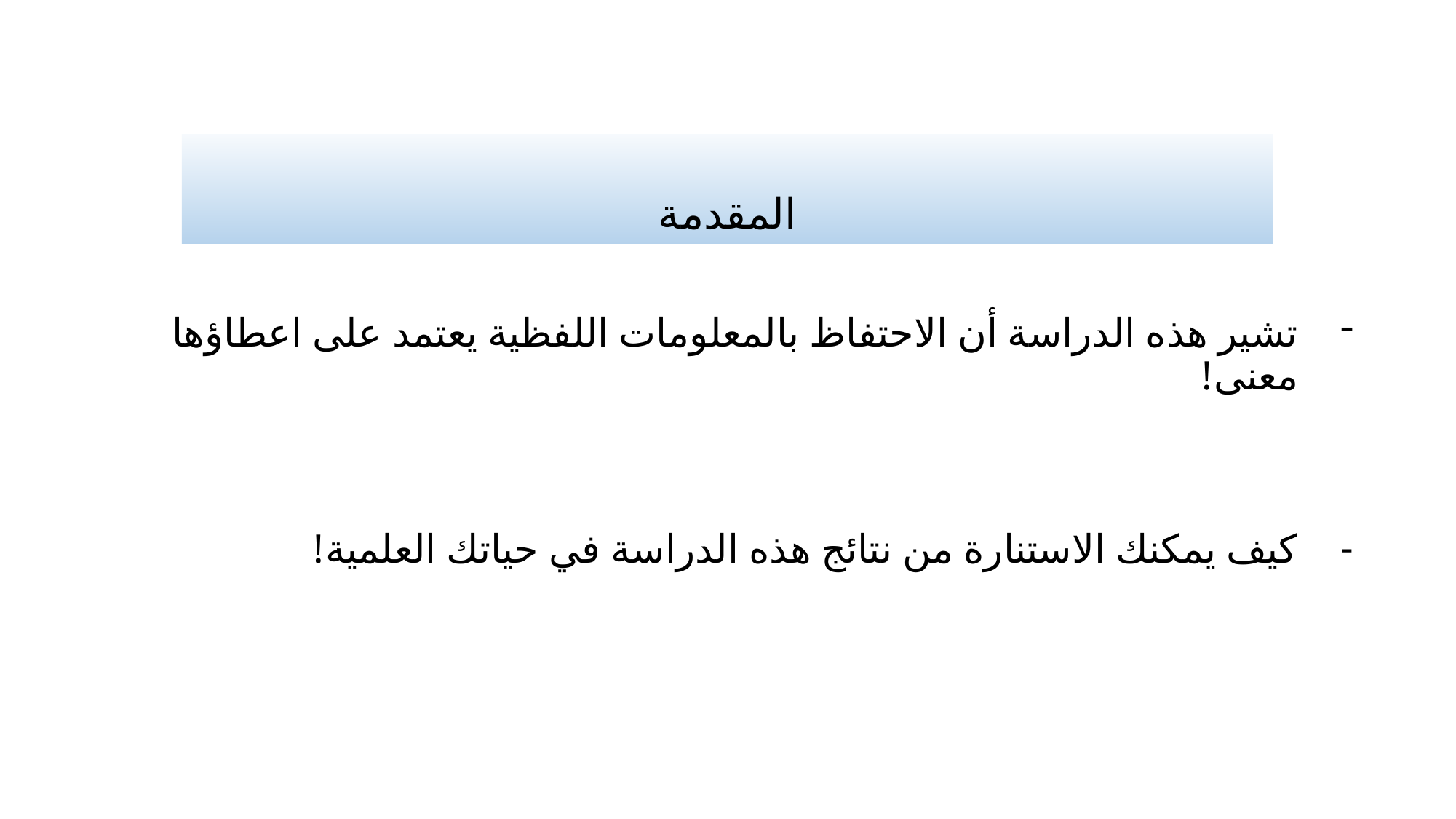

# المقدمة
تشير هذه الدراسة أن الاحتفاظ بالمعلومات اللفظية يعتمد على اعطاؤها معنى!

كيف يمكنك الاستنارة من نتائج هذه الدراسة في حياتك العلمية!